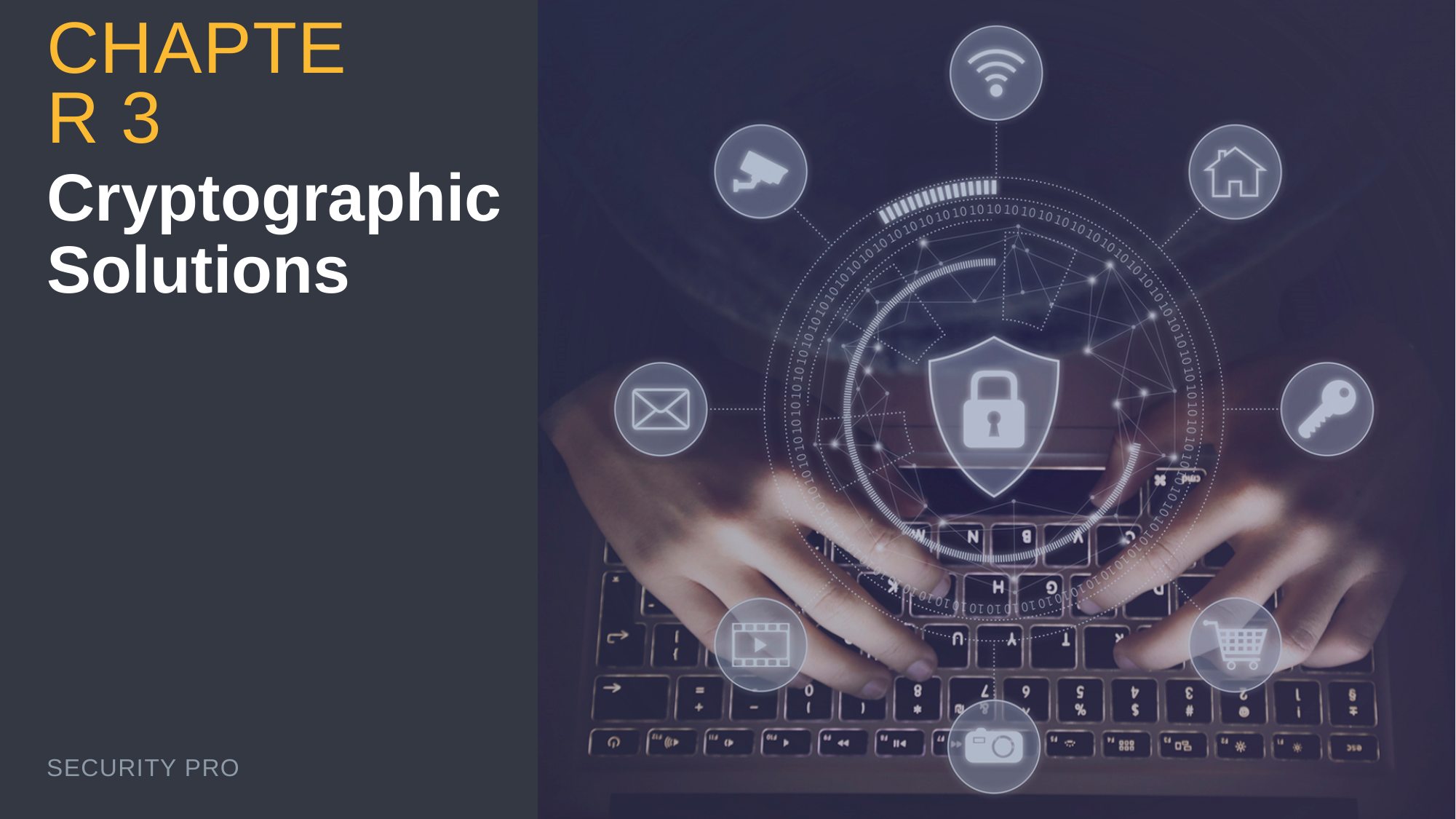

Chapter 3
# Cryptographic Solutions
Security Pro